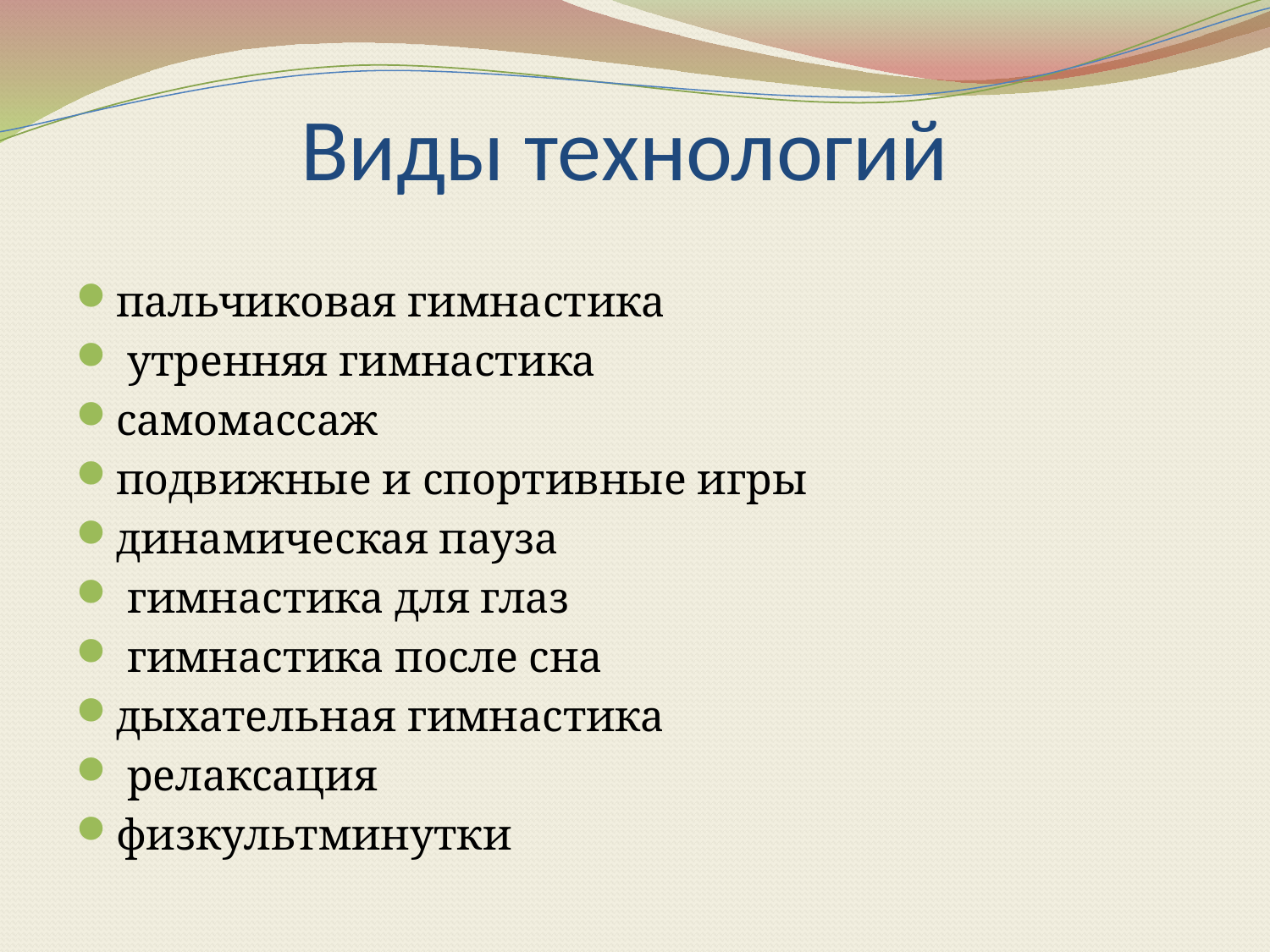

# Виды технологий
пальчиковая гимнастика
 утренняя гимнастика
самомассаж
подвижные и спортивные игры
динамическая пауза
 гимнастика для глаз
 гимнастика после сна
дыхательная гимнастика
 релаксация
физкультминутки